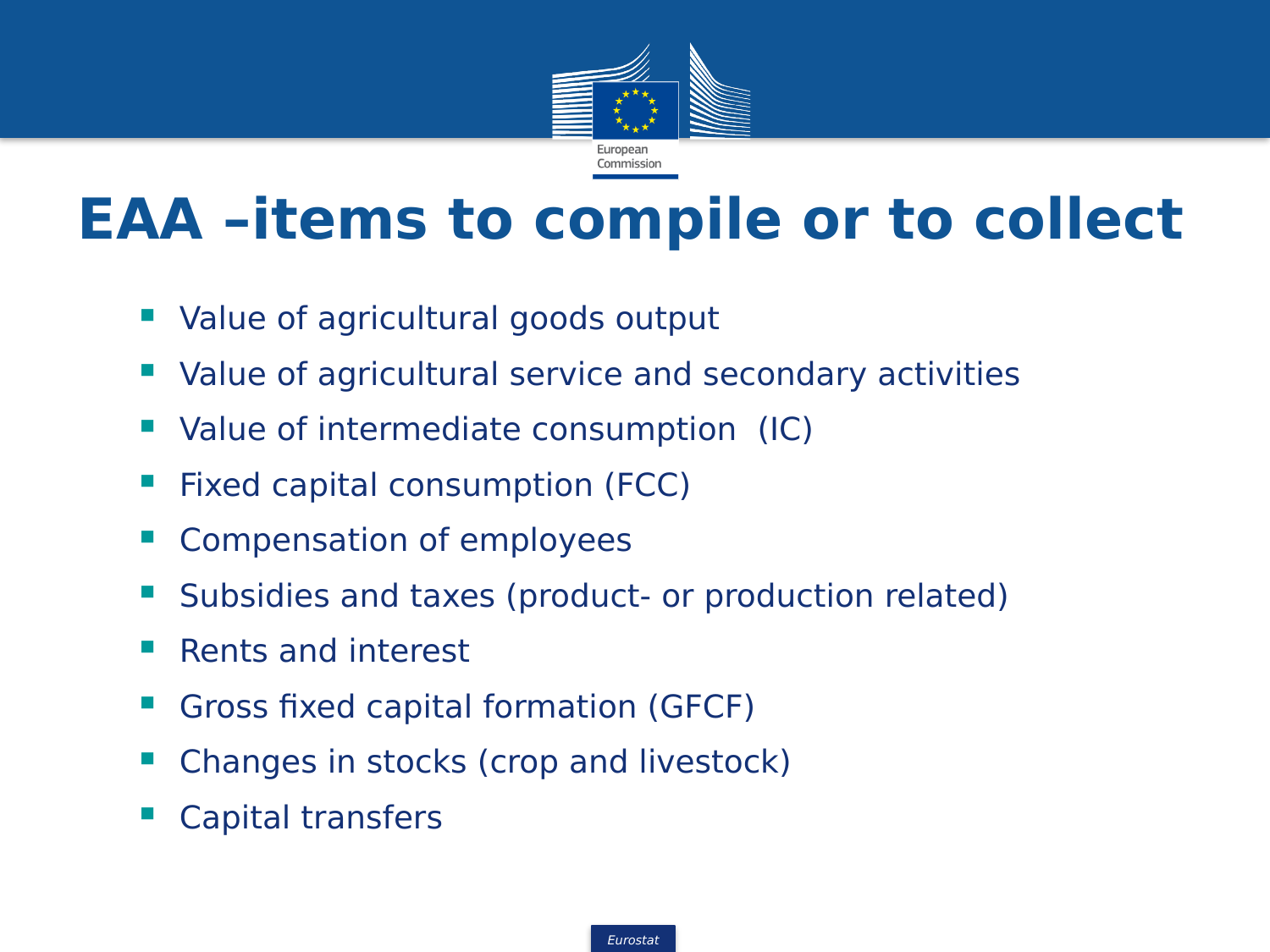

# EAA –items to compile or to collect
Value of agricultural goods output
Value of agricultural service and secondary activities
Value of intermediate consumption  (IC)
Fixed capital consumption (FCC)
Compensation of employees
Subsidies and taxes (product- or production related)
Rents and interest
Gross fixed capital formation (GFCF)
Changes in stocks (crop and livestock)
Capital transfers